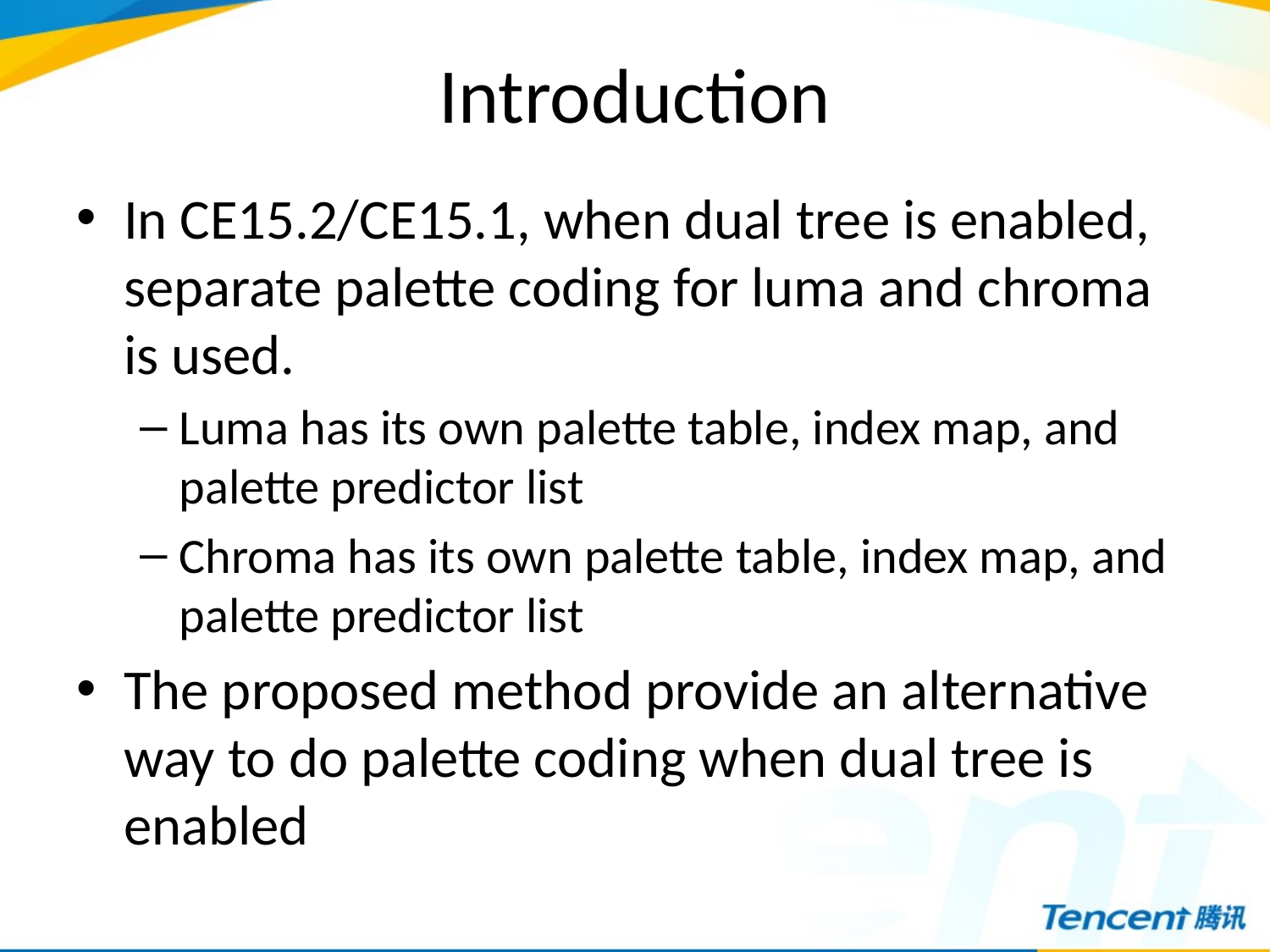

# Introduction
In CE15.2/CE15.1, when dual tree is enabled, separate palette coding for luma and chroma is used.
Luma has its own palette table, index map, and palette predictor list
Chroma has its own palette table, index map, and palette predictor list
The proposed method provide an alternative way to do palette coding when dual tree is enabled